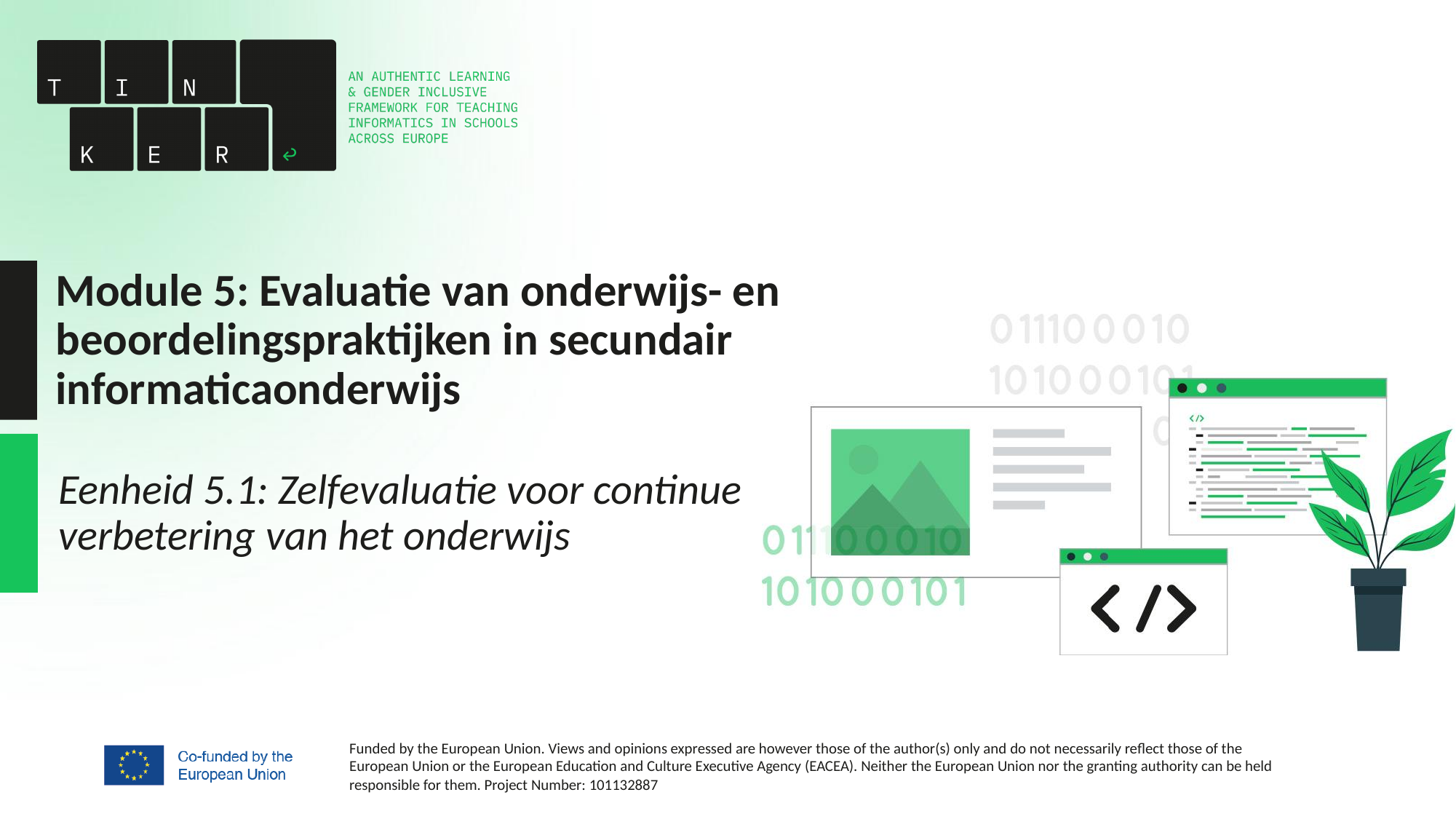

# Module 5: Evaluatie van onderwijs- en beoordelingspraktijken in secundair informaticaonderwijs
Eenheid 5.1: Zelfevaluatie voor continue verbetering van het onderwijs